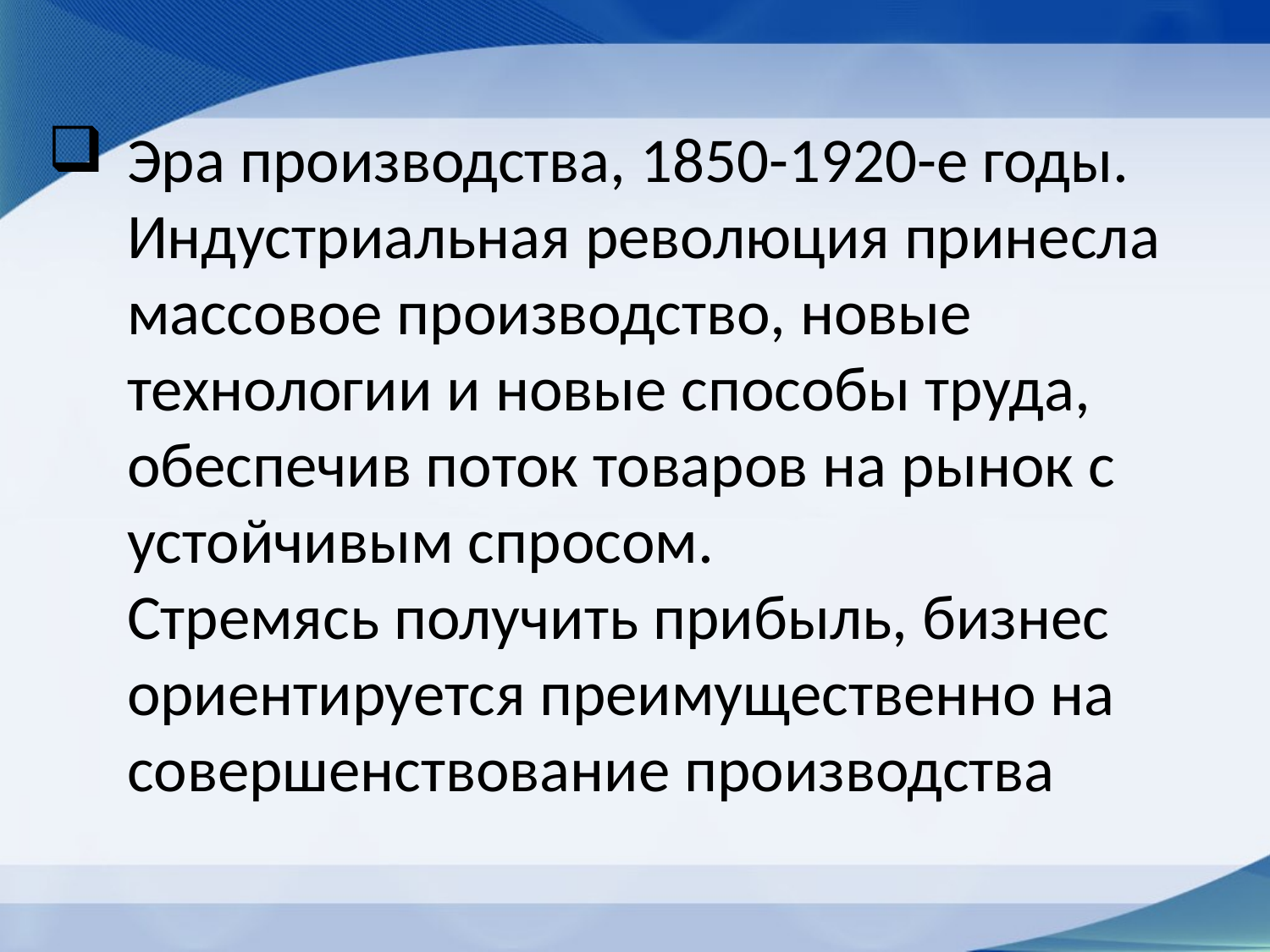

# Эра производства, 1850-1920-е годы. Индустриальная революция принесла массовое производство, новые технологии и новые способы труда, обеспечив поток товаров на рынок с  устойчивым спросом. Стремясь получить прибыль, бизнес ориентируется преимущественно на совершенствование производства